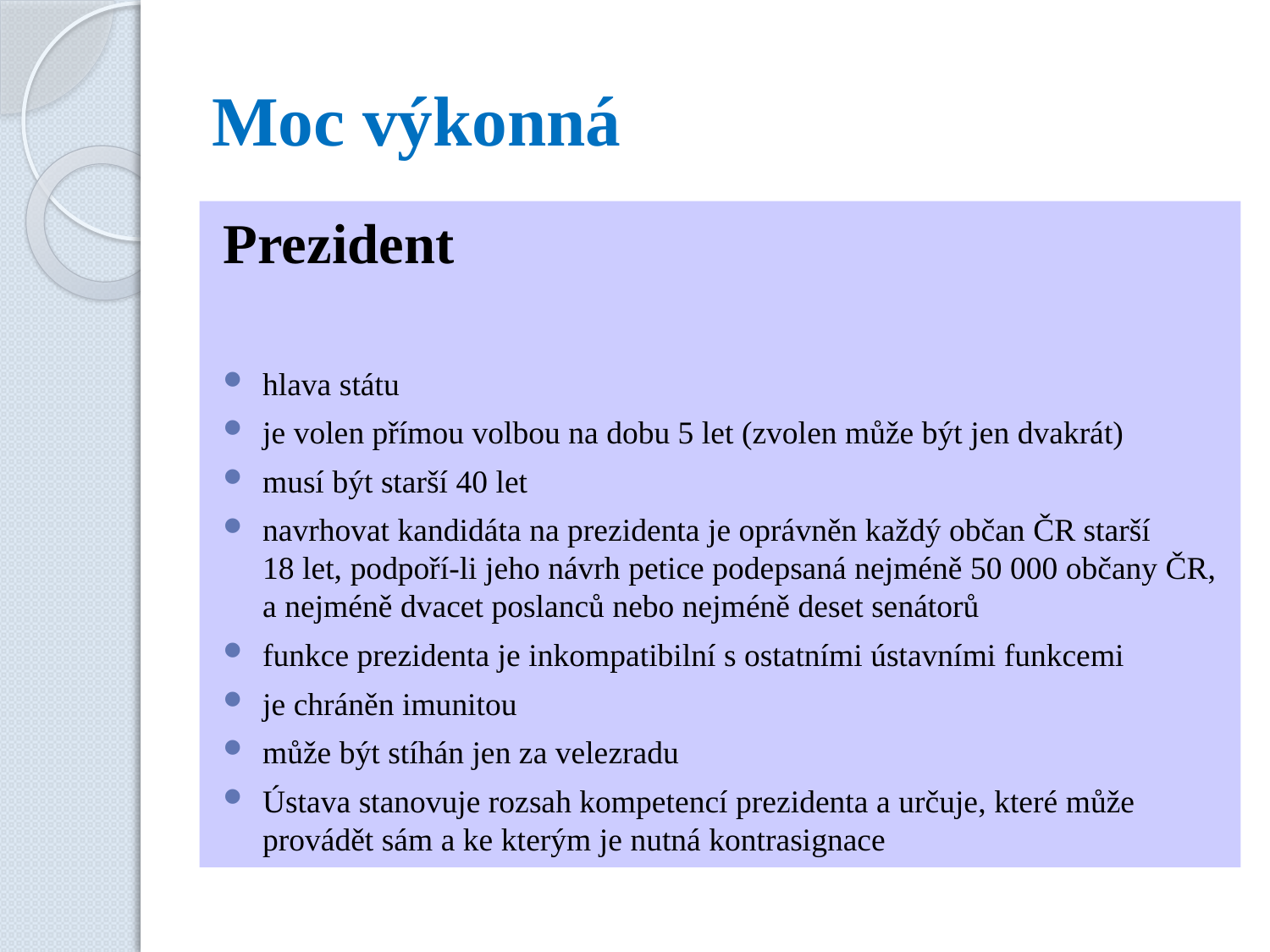

# Moc výkonná
Prezident

hlava státu
je volen přímou volbou na dobu 5 let (zvolen může být jen dvakrát)
musí být starší 40 let
navrhovat kandidáta na prezidenta je oprávněn každý občan ČR starší 18 let, podpoří-li jeho návrh petice podepsaná nejméně 50 000 občany ČR, a nejméně dvacet poslanců nebo nejméně deset senátorů
funkce prezidenta je inkompatibilní s ostatními ústavními funkcemi
je chráněn imunitou
může být stíhán jen za velezradu
Ústava stanovuje rozsah kompetencí prezidenta a určuje, které může provádět sám a ke kterým je nutná kontrasignace